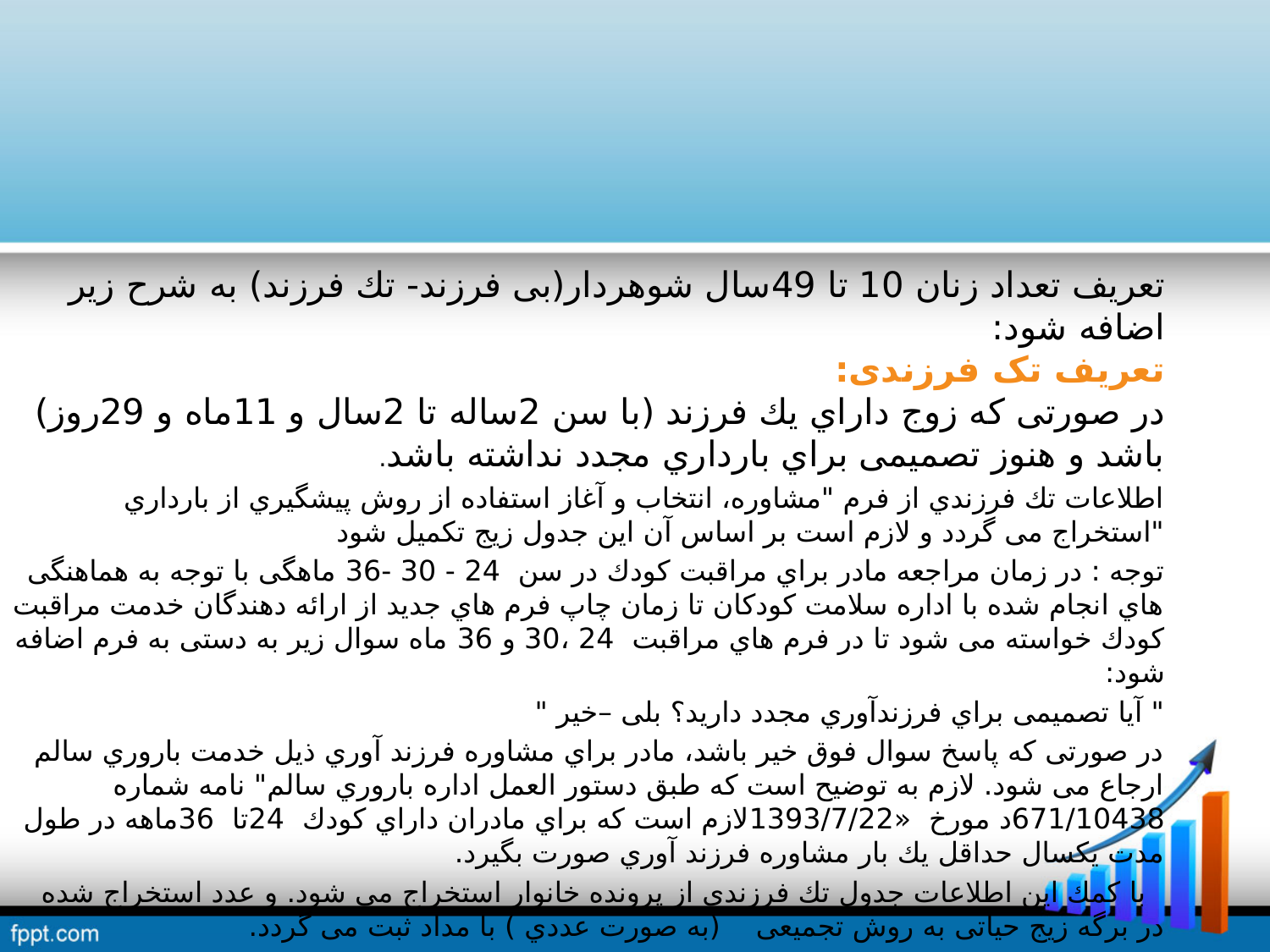

تعریف تعداد زنان 10 تا 49سال شوهردار(بی فرزند- تك فرزند) به شرح زیر اضافه شود:
تعریف تک فرزندی:
در صورتی كه زوج داراي یك فرزند (با سن 2ساله تا 2سال و 11ماه و 29روز) باشد و هنوز تصميمی براي بارداري مجدد نداشته باشد.
اطلاعات تك فرزندي از فرم "مشاوره، انتخاب و آغاز استفاده از روش پيشگيري از بارداري "استخراج می گردد و لازم است بر اساس آن این جدول زیج تکميل شود
توجه : در زمان مراجعه مادر براي مراقبت كودك در سن  24 - 30 -36 ماهگی با توجه به هماهنگی هاي انجام شده با اداره سلامت كودكان تا زمان چاپ فرم هاي جدید از ارائه دهندگان خدمت مراقبت كودك خواسته می شود تا در فرم هاي مراقبت  24 ،30 و 36 ماه سوال زیر به دستی به فرم اضافه شود:
" آیا تصميمی براي فرزندآوري مجدد دارید؟ بلی –خير "
در صورتی كه پاسخ سوال فوق خير باشد، مادر براي مشاوره فرزند آوري ذیل خدمت باروري سالم ارجاع می شود. لازم به توضيح است كه طبق دستور العمل اداره باروري سالم" نامه شماره 671/10438د مورخ  «1393/7/22لازم است كه براي مادران داراي كودك  24تا  36ماهه در طول مدت یکسال حداقل یك بار مشاوره فرزند آوري صورت بگيرد.
  با كمك این اطلاعات جدول تك فرزندي از پرونده خانوار استخراج می شود. و عدد استخراج شده در برگه زیج حياتی به روش تجميعی    (به صورت عددي ) با مداد ثبت می گردد.